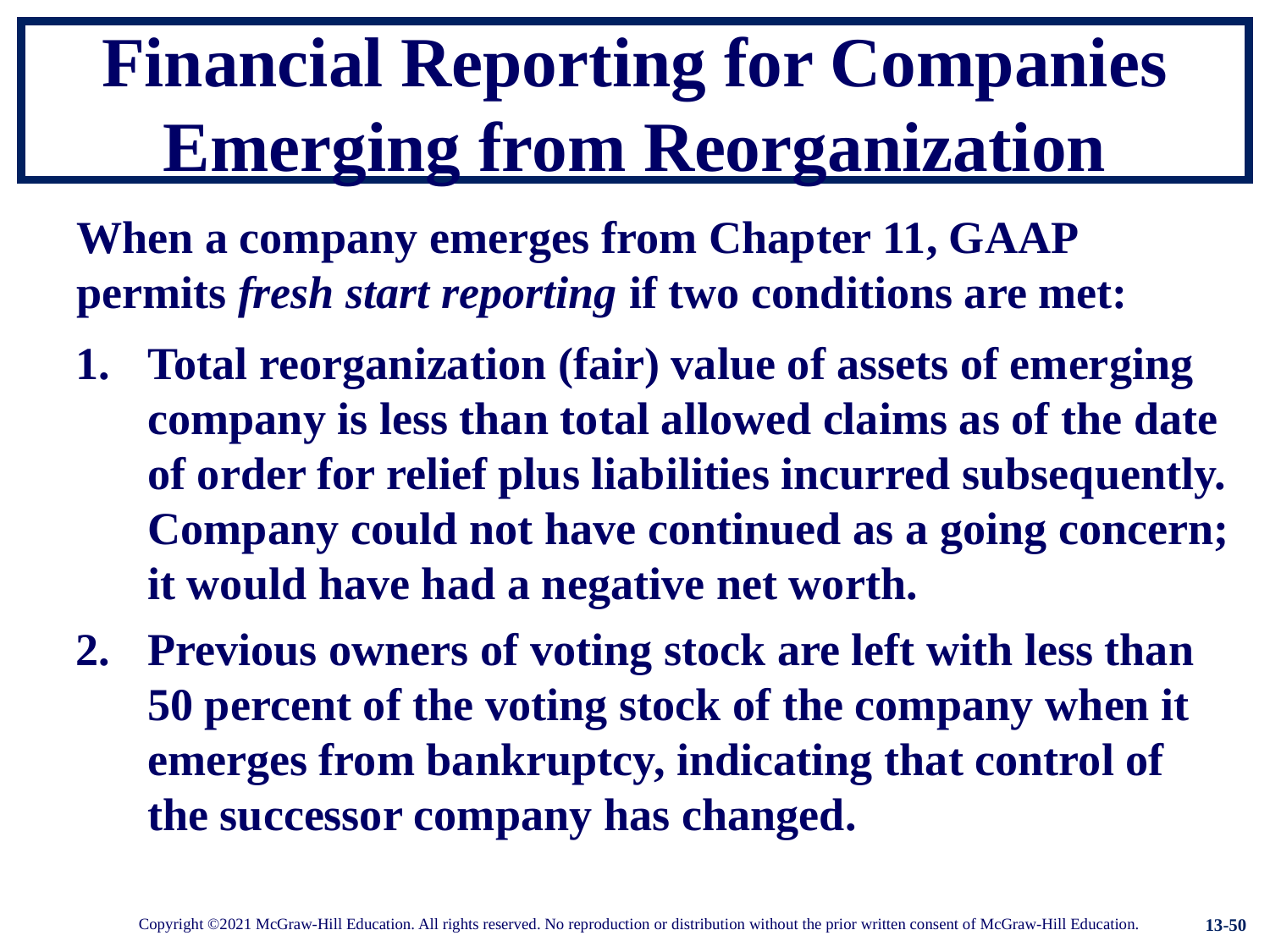

# Financial Reporting for Companies Emerging from Reorganization
When a company emerges from Chapter 11, GAAP permits fresh start reporting if two conditions are met:
Total reorganization (fair) value of assets of emerging company is less than total allowed claims as of the date of order for relief plus liabilities incurred subsequently. Company could not have continued as a going concern; it would have had a negative net worth.
Previous owners of voting stock are left with less than 50 percent of the voting stock of the company when it emerges from bankruptcy, indicating that control of the successor company has changed.
13-50
Copyright ©2021 McGraw-Hill Education. All rights reserved. No reproduction or distribution without the prior written consent of McGraw-Hill Education.